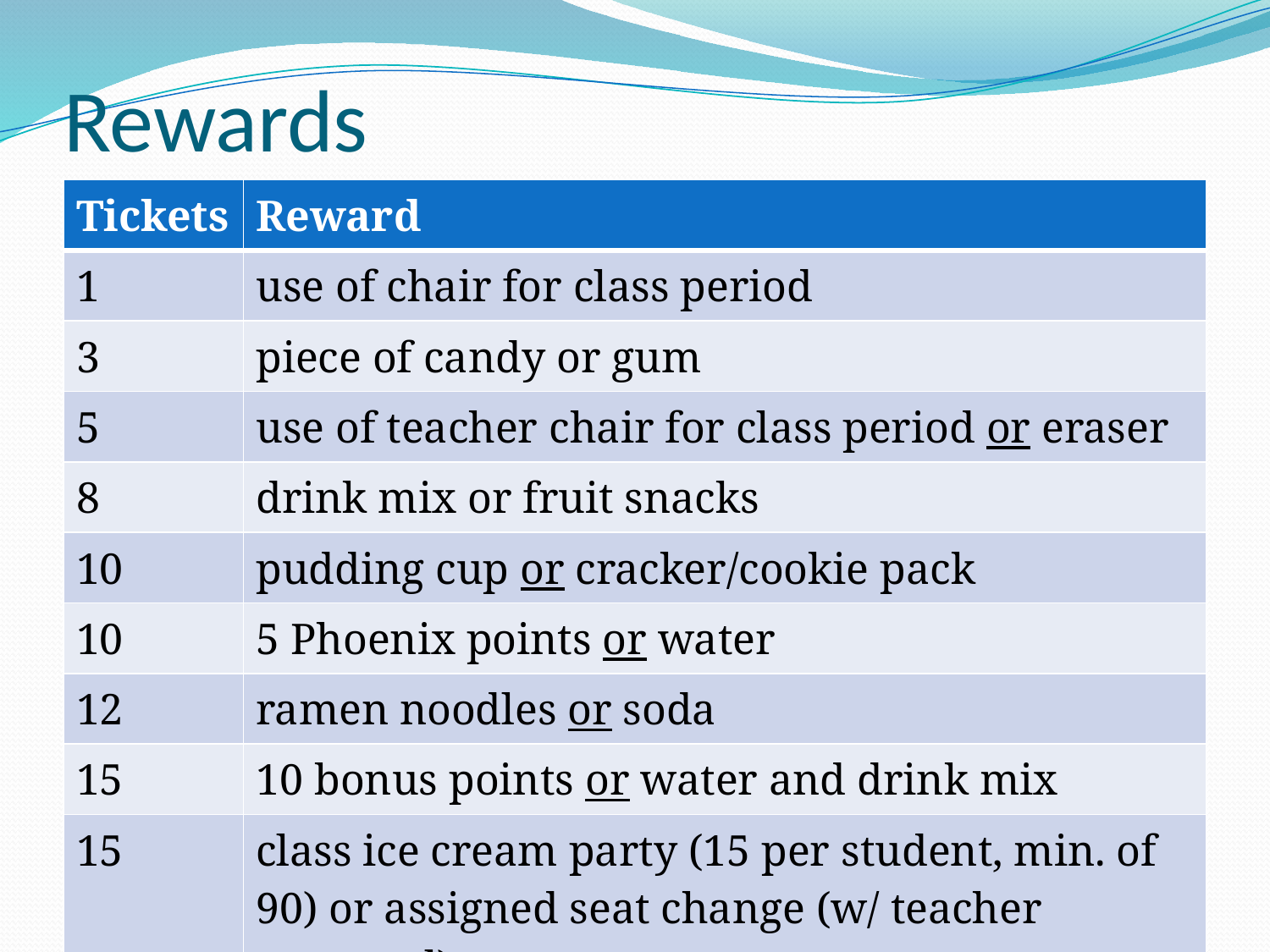

# Rewards
| Tickets | Reward |
| --- | --- |
| 1 | use of chair for class period |
| 3 | piece of candy or gum |
| 5 | use of teacher chair for class period or eraser |
| 8 | drink mix or fruit snacks |
| 10 | pudding cup or cracker/cookie pack |
| 10 | 5 Phoenix points or water |
| 12 | ramen noodles or soda |
| 15 | 10 bonus points or water and drink mix |
| 15 | class ice cream party (15 per student, min. of 90) or assigned seat change (w/ teacher approval) |
| 25 | exempt an assignment (w/ teacher approval) |